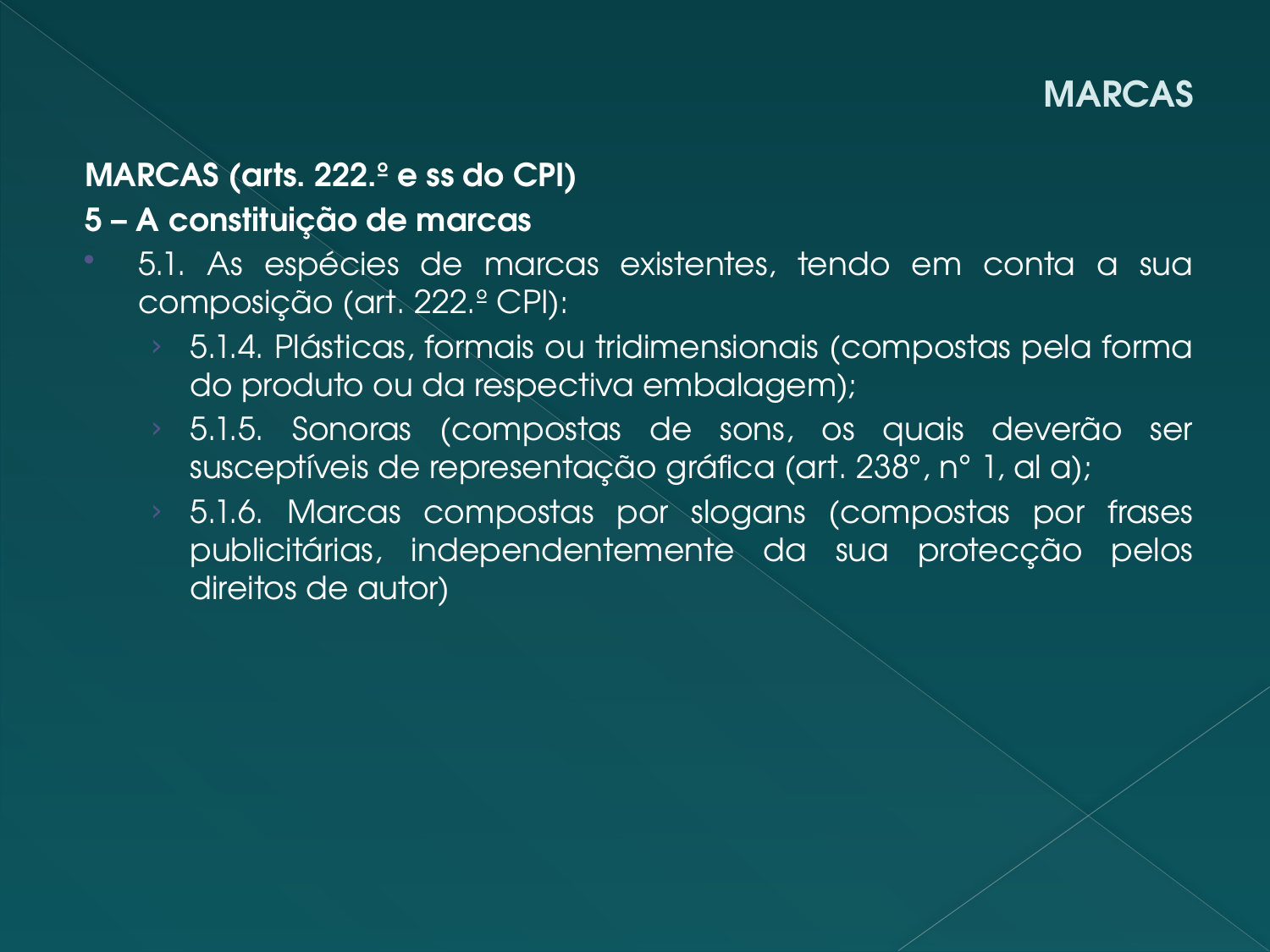

# MARCAS
MARCAS (arts. 222.º e ss do CPI)
5 – A constituição de marcas
5.1. As espécies de marcas existentes, tendo em conta a sua composição (art. 222.º CPI):
5.1.4. Plásticas, formais ou tridimensionais (compostas pela forma do produto ou da respectiva embalagem);
5.1.5. Sonoras (compostas de sons, os quais deverão ser susceptíveis de representação gráfica (art. 238°, n° 1, al a);
5.1.6. Marcas compostas por slogans (compostas por frases publicitárias, independentemente da sua protecção pelos direitos de autor)